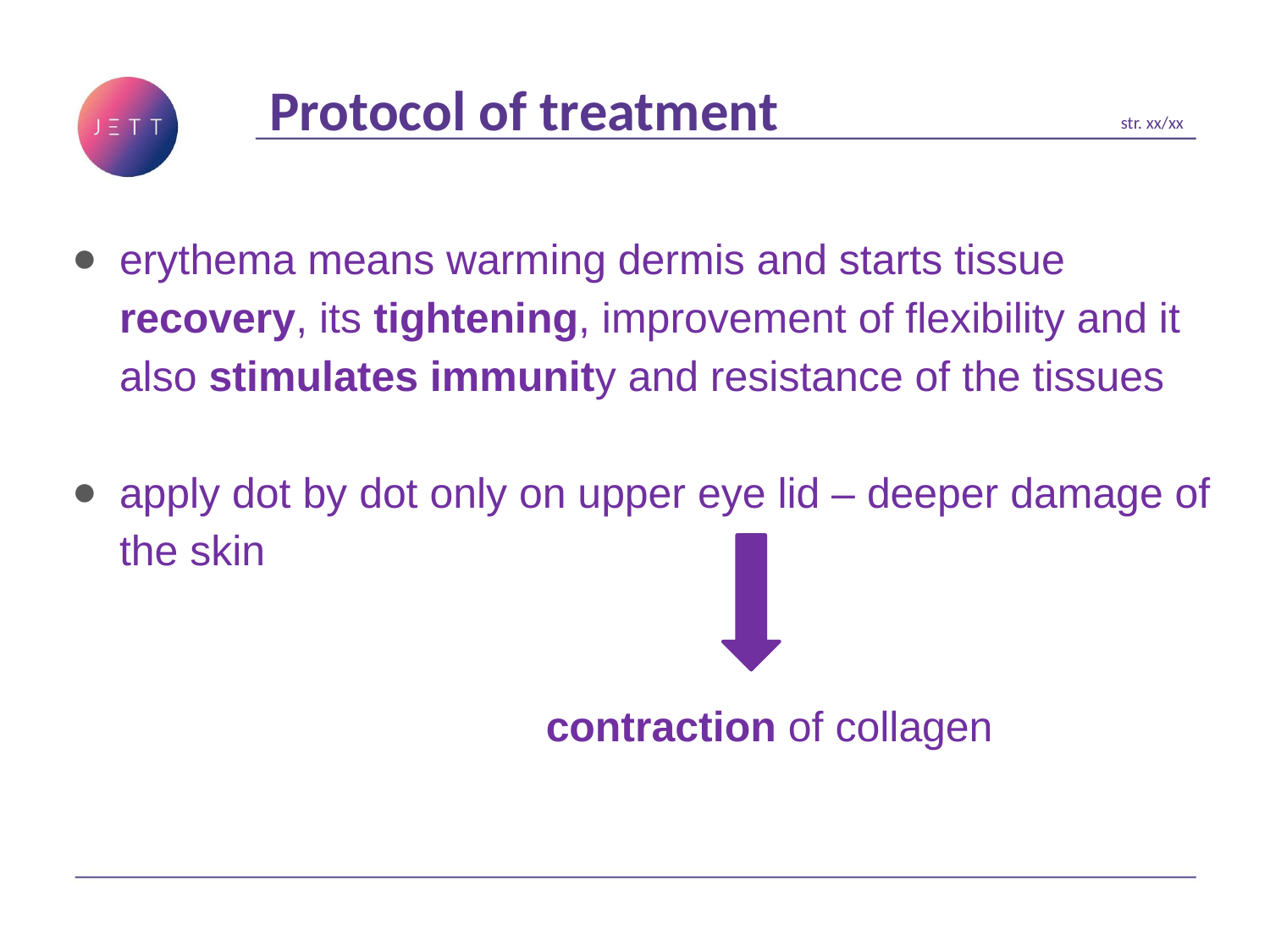

Protocol of treatment
str. xx/xx
erythema means warming dermis and starts tissue recovery, its tightening, improvement of flexibility and it also stimulates immunity and resistance of the tissues

apply dot by dot only on upper eye lid – deeper damage of the skin

                                        contraction of collagen